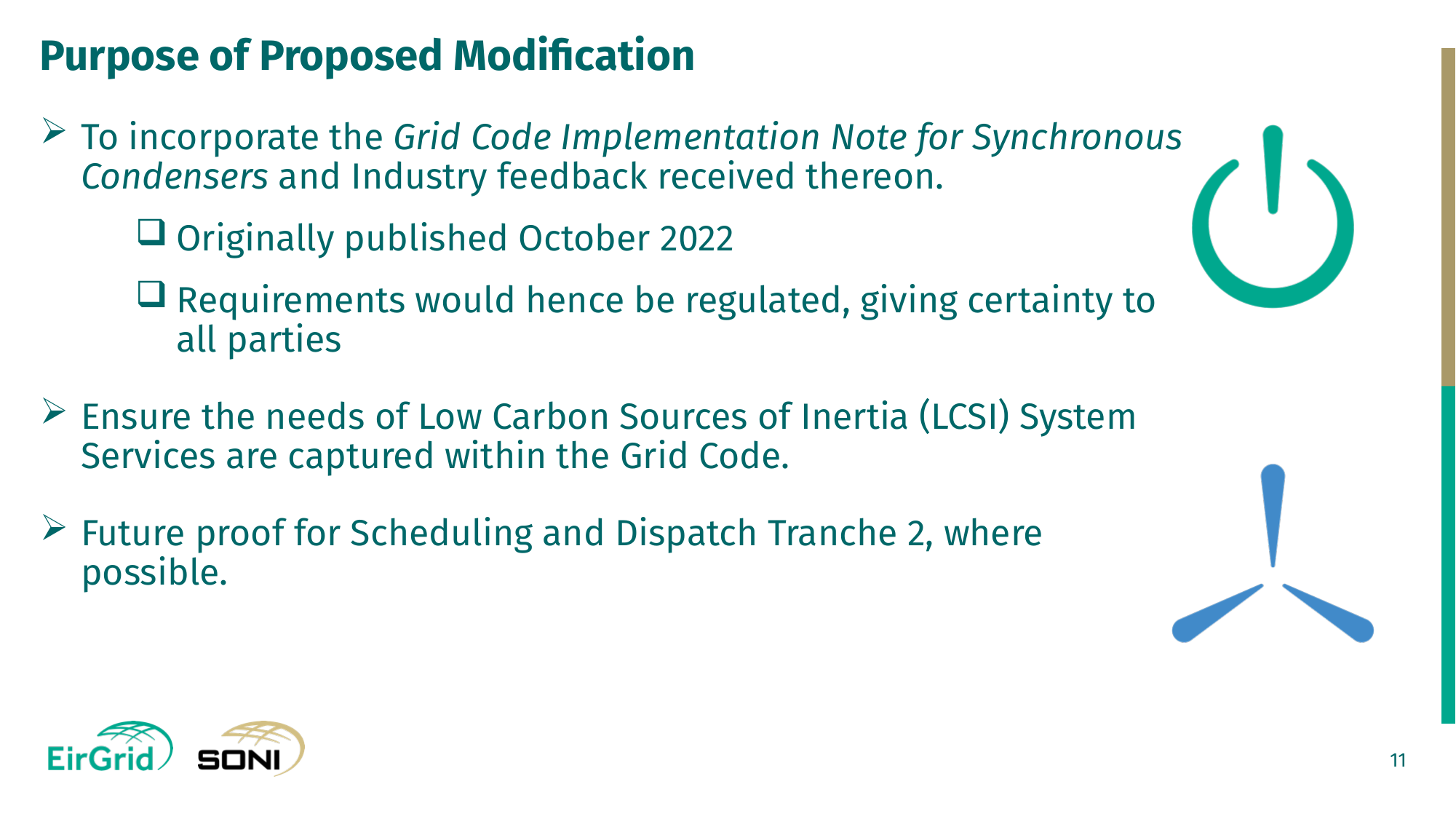

# Purpose of Proposed Modification
To incorporate the Grid Code Implementation Note for Synchronous Condensers and Industry feedback received thereon.
Originally published October 2022
Requirements would hence be regulated, giving certainty to all parties
Ensure the needs of Low Carbon Sources of Inertia (LCSI) System Services are captured within the Grid Code.
Future proof for Scheduling and Dispatch Tranche 2, where possible.
11